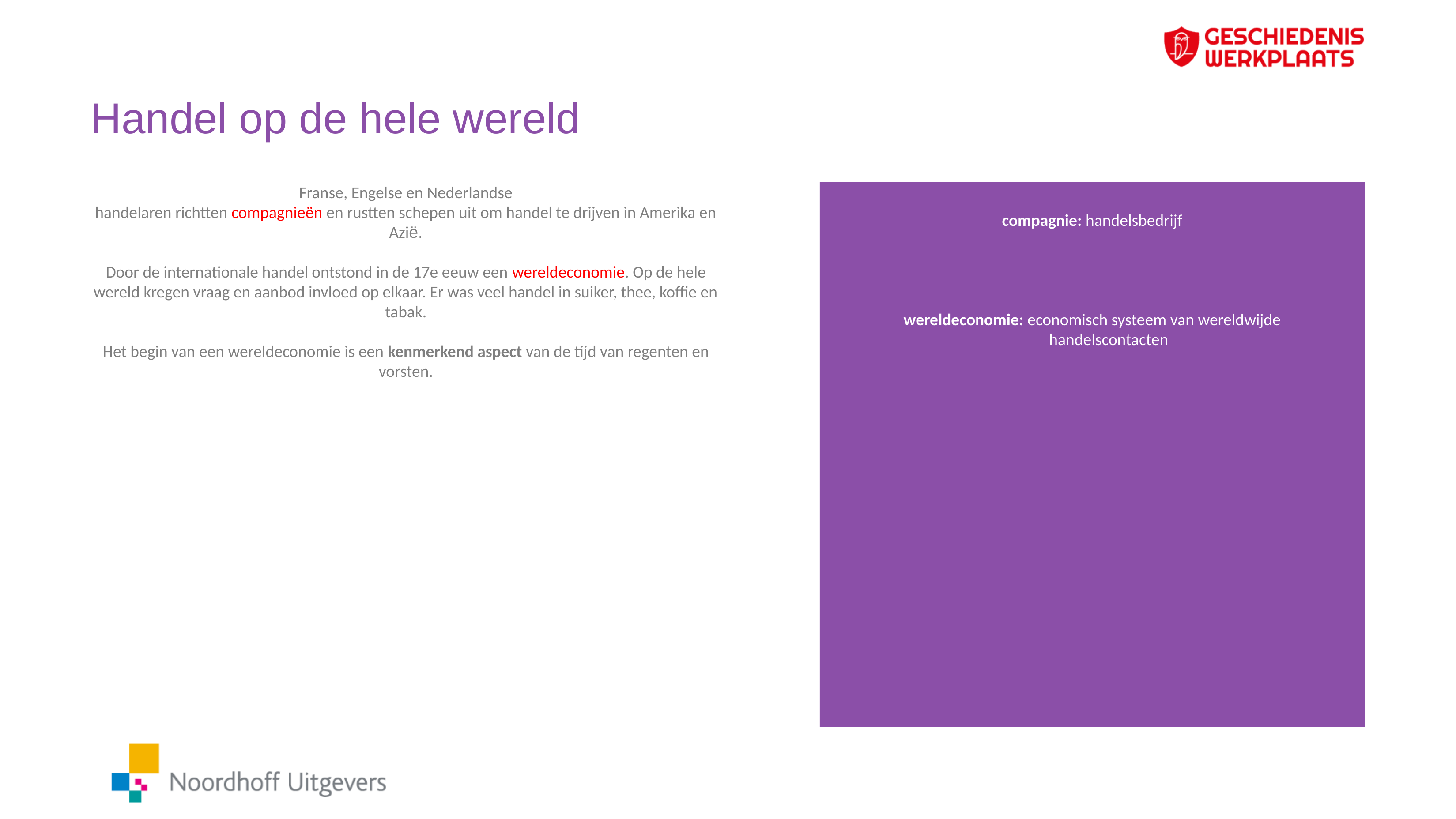

# Handel op de hele wereld
Franse, Engelse en Nederlandse
handelaren richtten compagnieën en rustten schepen uit om handel te drijven in Amerika en Azië.

Door de internationale handel ontstond in de 17e eeuw een wereldeconomie. Op de hele wereld kregen vraag en aanbod invloed op elkaar. Er was veel handel in suiker, thee, koffie en tabak.

Het begin van een wereldeconomie is een kenmerkend aspect van de tijd van regenten en vorsten.

compagnie: handelsbedrijf

wereldeconomie: economisch systeem van wereldwijde handelscontacten